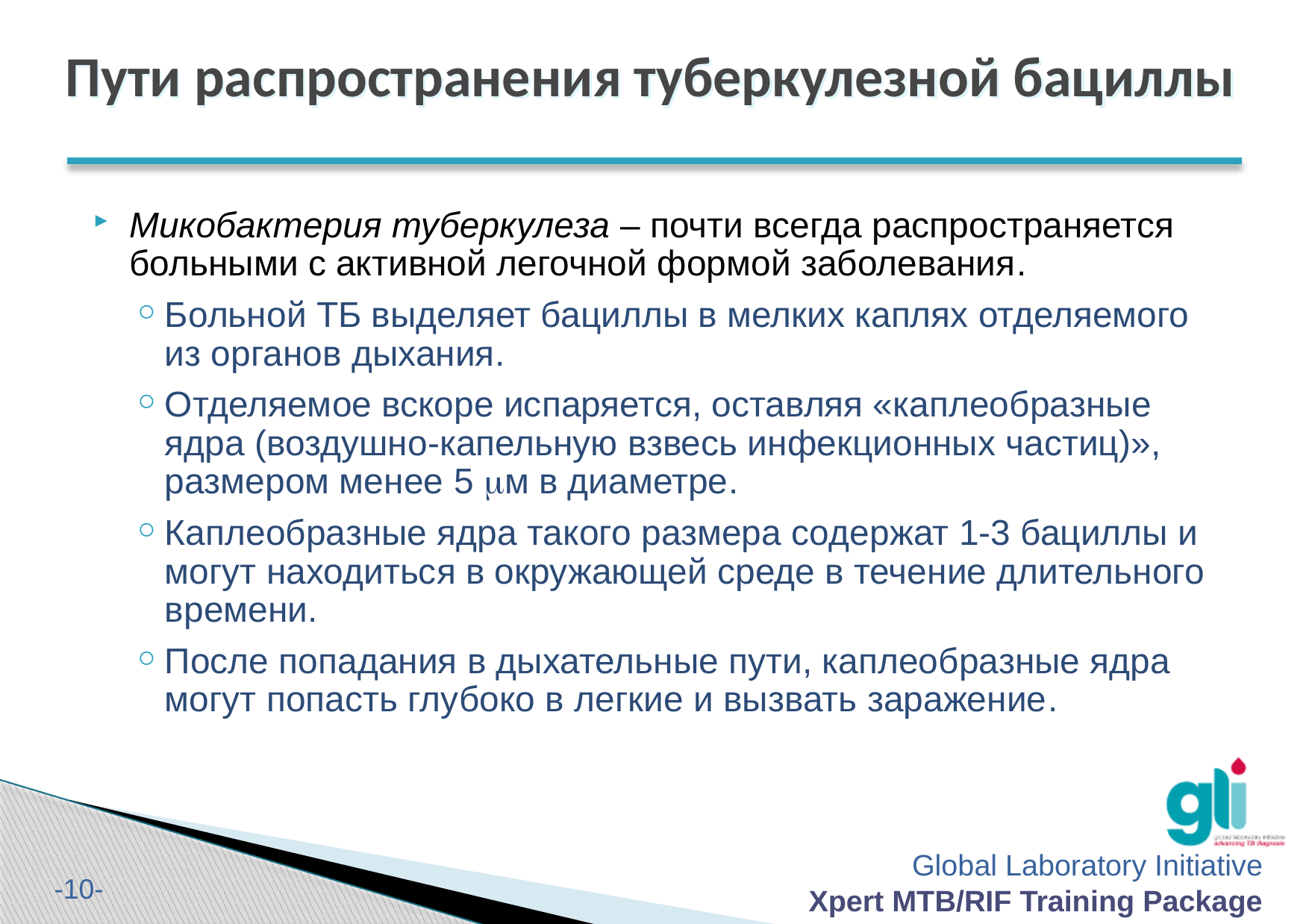

# Пути распространения туберкулезной бациллы
Микобактерия туберкулеза – почти всегда распространяется больными с активной легочной формой заболевания.
Больной ТБ выделяет бациллы в мелких каплях отделяемого из органов дыхания.
Отделяемое вскоре испаряется, оставляя «каплеобразные ядра (воздушно-капельную взвесь инфекционных частиц)», размером менее 5 μм в диаметре.
Каплеобразные ядра такого размера содержат 1-3 бациллы и могут находиться в окружающей среде в течение длительного времени.
После попадания в дыхательные пути, каплеобразные ядра могут попасть глубоко в легкие и вызвать заражение.